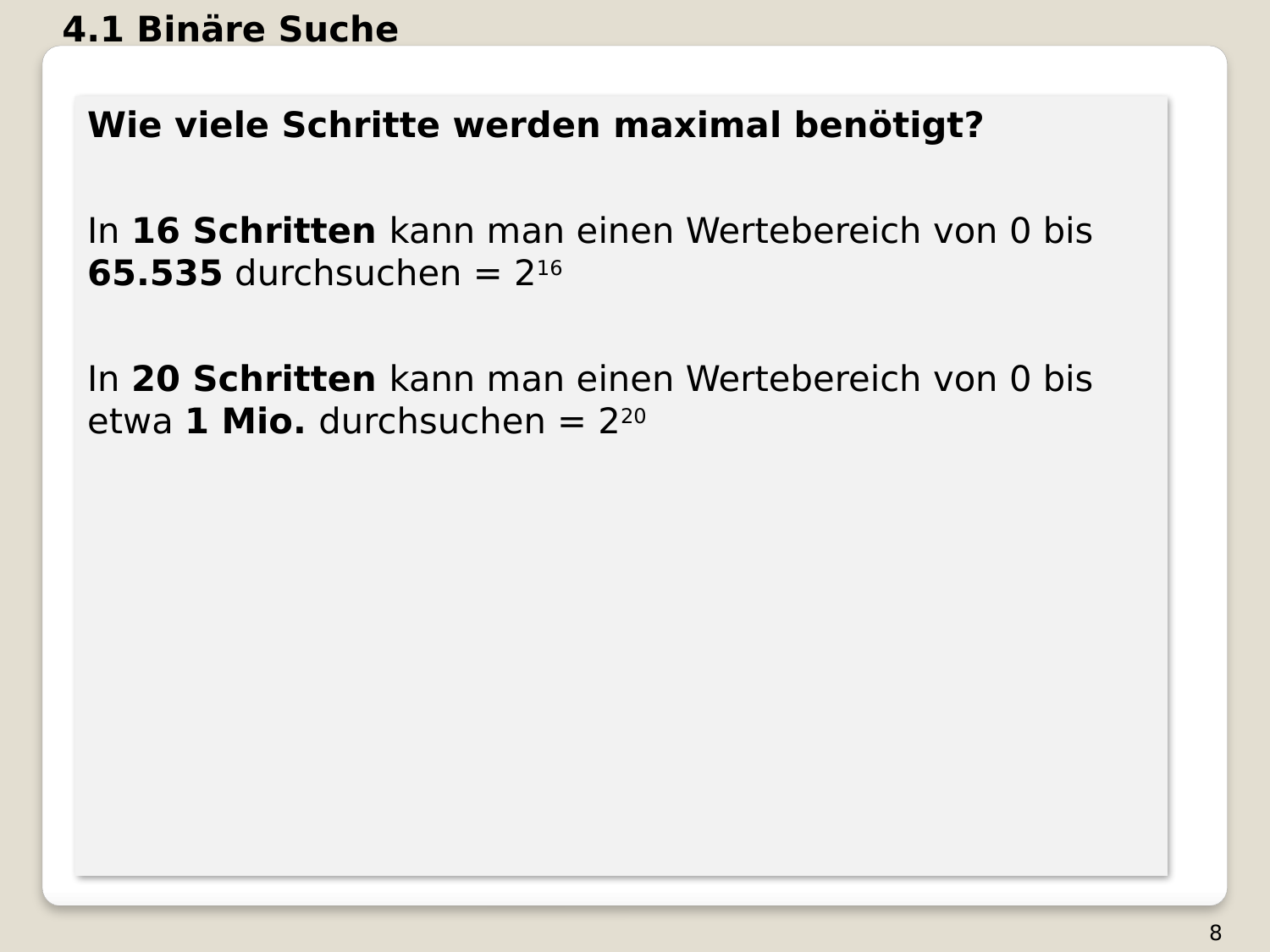

4.1 Binäre Suche
Wie viele Schritte werden maximal benötigt?

In 16 Schritten kann man einen Wertebereich von 0 bis 65.535 durchsuchen = 216

In 20 Schritten kann man einen Wertebereich von 0 bis etwa 1 Mio. durchsuchen = 220